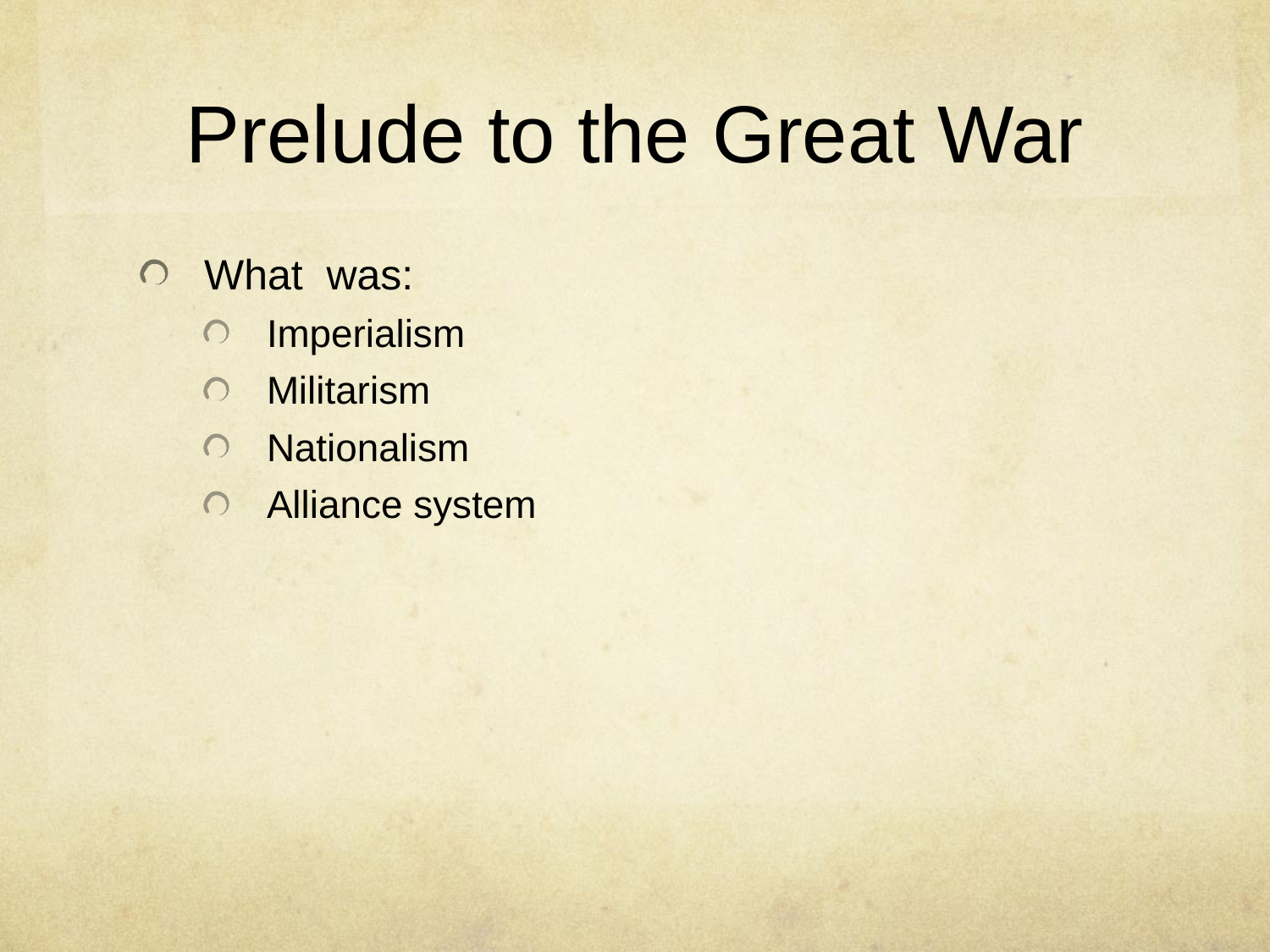

# Prelude to the Great War
What  was:
Imperialism
Militarism
Nationalism
Alliance system